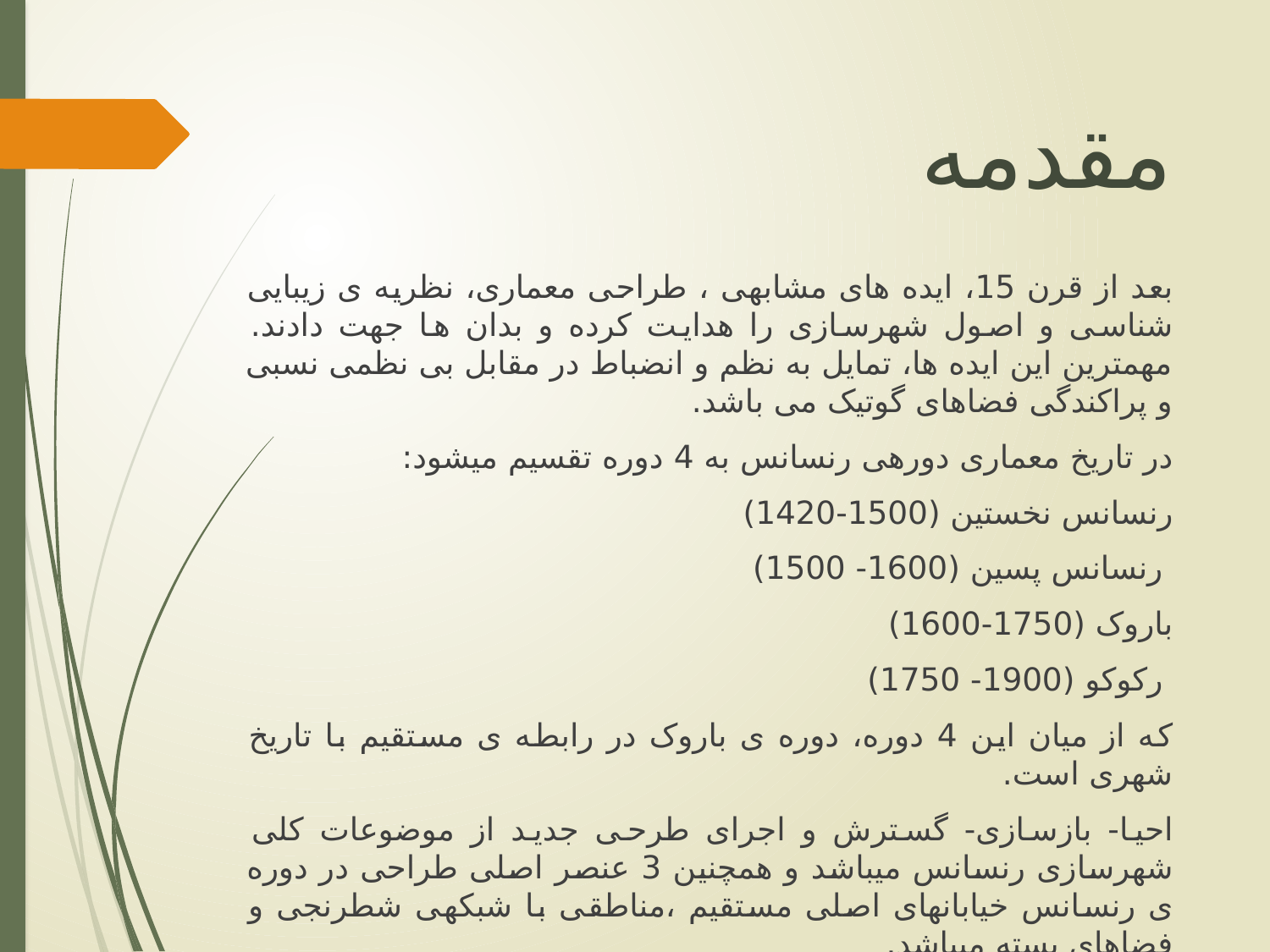

# مقدمه
بعد از قرن 15، ایده های مشابهی ، طراحی معماری، نظریه ی زیبایی شناسی و اصول شهرسازی را هدایت کرده و بدان ها جهت دادند. مهمترین این ایده ها، تمایل به نظم و انضباط در مقابل بی نظمی نسبی و پراکندگی فضاهای گوتیک می باشد.
در تاریخ معماری دوره­ی رنسانس به 4 دوره تقسیم میشود:
رنسانس نخستین (1500-1420)
 رنسانس پسین (1600- 1500)
باروک (1750-1600)
 رکوکو (1900- 1750)
که از میان این 4 دوره، دوره ی باروک در رابطه ی مستقیم با تاریخ شهری است.
احیا- بازسازی- گسترش و اجرای طرحی جدید از موضوعات کلی شهرسازی رنسانس می­باشد و همچنین 3 عنصر اصلی طراحی در دوره ی رنسانس خیابانهای اصلی مستقیم ،مناطقی با شبکه­ی شطرنجی و فضاهای بسته میباشد.